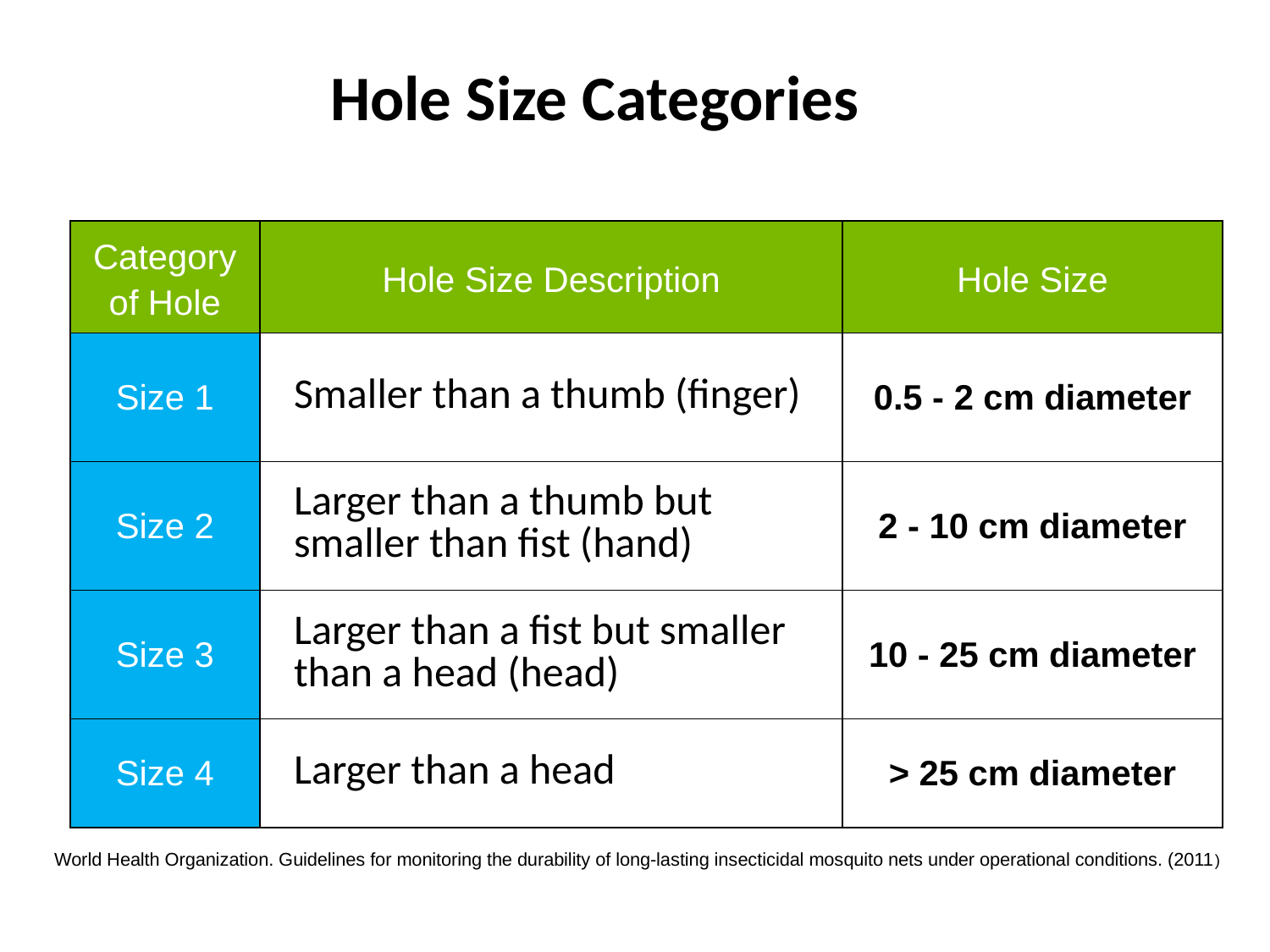

# Hole Size Categories
| Category of Hole | Hole Size Description | Hole Size |
| --- | --- | --- |
| Size 1 | Smaller than a thumb (finger) | 0.5 - 2 cm diameter |
| Size 2 | Larger than a thumb but smaller than fist (hand) | 2 - 10 cm diameter |
| Size 3 | Larger than a fist but smaller than a head (head) | 10 - 25 cm diameter |
| Size 4 | Larger than a head | > 25 cm diameter |
World Health Organization. Guidelines for monitoring the durability of long-lasting insecticidal mosquito nets under operational conditions. (2011)